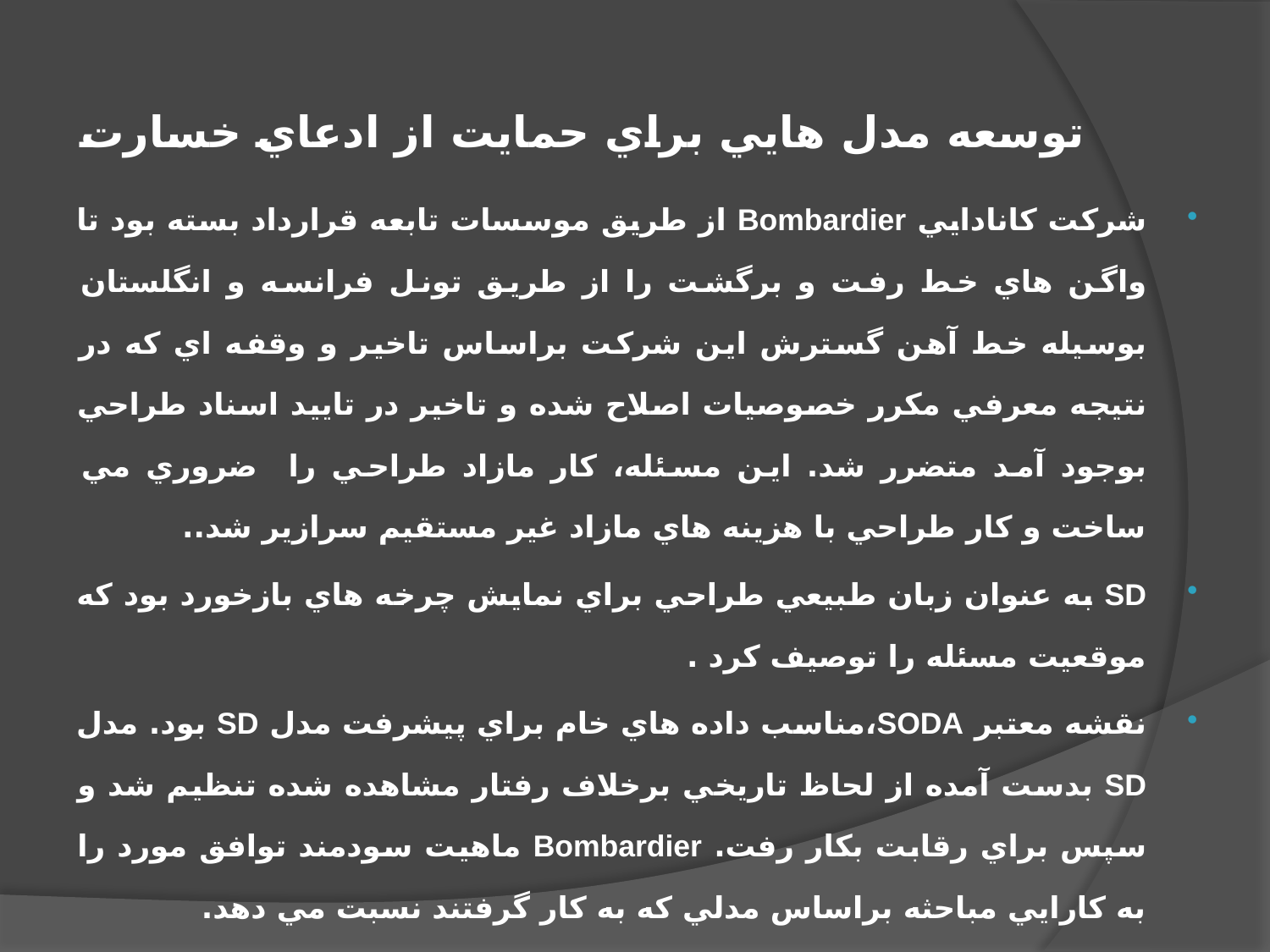

# توسعه مدل هايي براي حمايت از ادعاي خسارت
شركت كانادايي Bombardier از طريق موسسات تابعه قرارداد بسته بود تا واگن هاي خط رفت و برگشت را از طريق تونل فرانسه و انگلستان بوسيله خط آهن گسترش اين شركت براساس تاخير و وقفه اي كه در نتيجه معرفي مكرر خصوصيات اصلاح شده و تاخير در تاييد اسناد طراحي بوجود آمد متضرر شد. اين مسئله، كار مازاد طراحي را  ضروري مي ساخت و كار طراحي با هزينه هاي مازاد غير مستقيم سرازير شد..
SD به عنوان زبان طبيعي طراحي براي نمايش چرخه هاي بازخورد بود كه موقعيت مسئله را توصيف كرد .
نقشه معتبر SODA،مناسب داده هاي خام براي پيشرفت مدل SD بود. مدل SD بدست آمده از لحاظ تاريخي برخلاف رفتار مشاهده شده تنظيم شد و سپس براي رقابت بكار رفت. Bombardier ماهيت سودمند توافق مورد را به كارايي مباحثه براساس مدلي كه به كار گرفتند نسبت مي دهد.